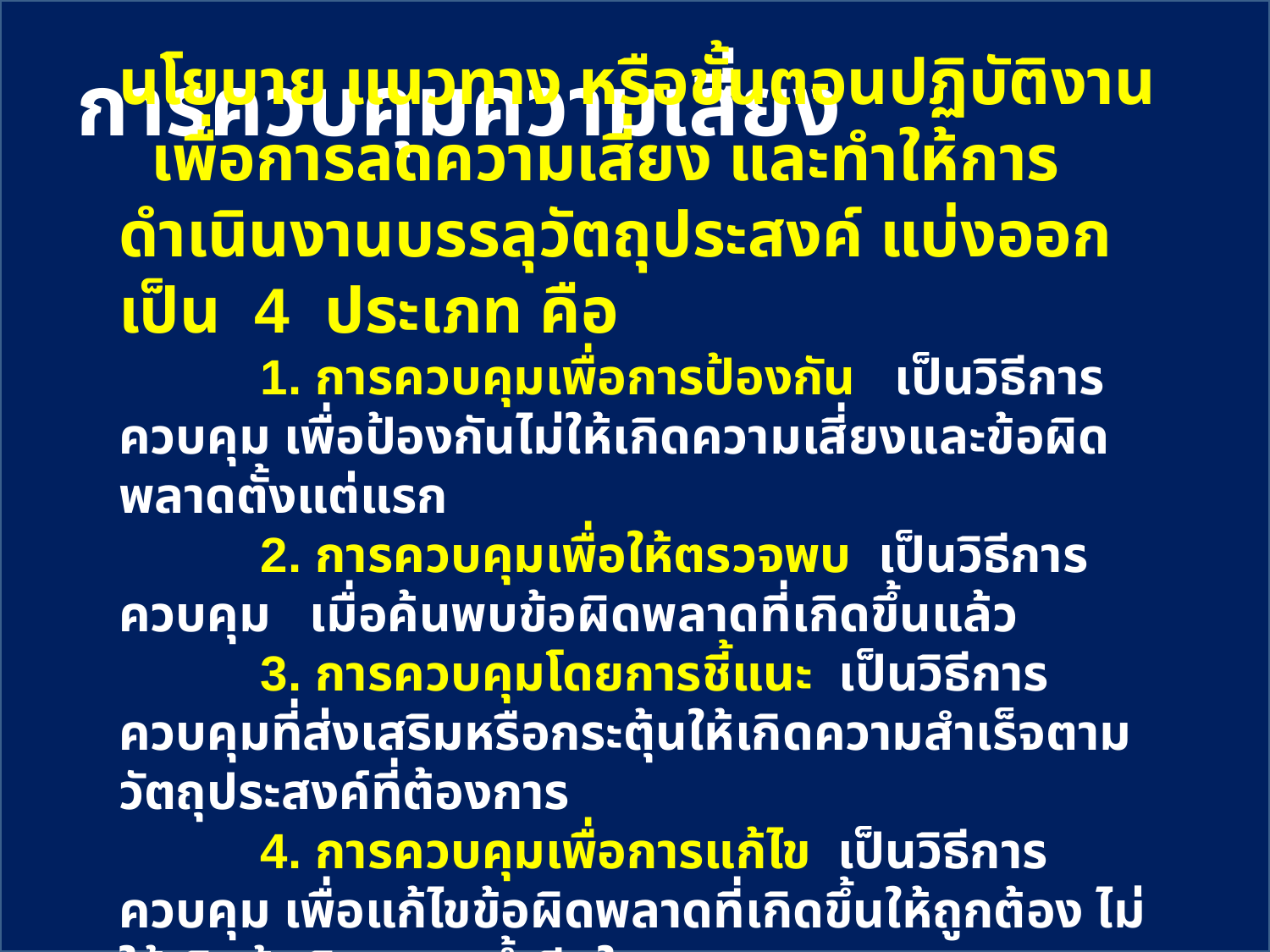

# การควบคุมความเสี่ยง
นโยบาย แนวทาง หรือขั้นตอนปฏิบัติงาน    เพื่อการลดความเสี่ยง และทำให้การดำเนินงานบรรลุวัตถุประสงค์ แบ่งออกเป็น  4  ประเภท คือ
           1. การควบคุมเพื่อการป้องกัน   เป็นวิธีการควบคุม เพื่อป้องกันไม่ให้เกิดความเสี่ยงและข้อผิดพลาดตั้งแต่แรก
           2. การควบคุมเพื่อให้ตรวจพบ  เป็นวิธีการควบคุม   เมื่อค้นพบข้อผิดพลาดที่เกิดขึ้นแล้ว
           3. การควบคุมโดยการชี้แนะ  เป็นวิธีการควบคุมที่ส่งเสริมหรือกระตุ้นให้เกิดความสำเร็จตามวัตถุประสงค์ที่ต้องการ
           4. การควบคุมเพื่อการแก้ไข  เป็นวิธีการควบคุม เพื่อแก้ไขข้อผิดพลาดที่เกิดขึ้นให้ถูกต้อง ไม่ให้เกิดข้อผิดพลาดซ้ำอีกในอนาคต